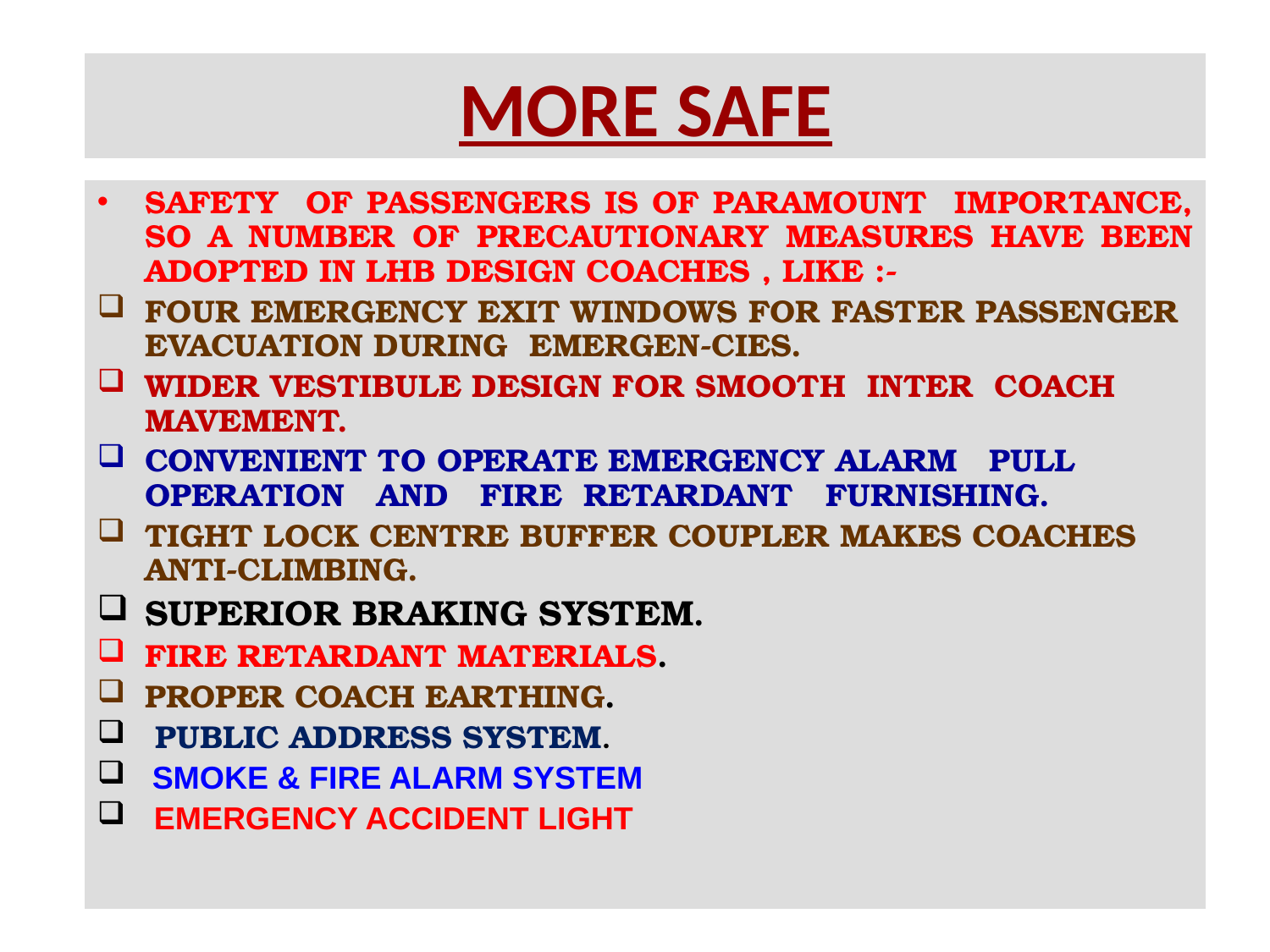

# MORE SAFE
SAFETY  OF PASSENGERS IS OF PARAMOUNT  IMPORTANCE, SO A NUMBER OF PRECAUTIONARY MEASURES HAVE BEEN ADOPTED IN LHB DESIGN COACHES , LIKE :-
FOUR EMERGENCY EXIT WINDOWS FOR FASTER PASSENGER EVACUATION DURING  EMERGEN-CIES.
WIDER VESTIBULE DESIGN FOR SMOOTH  INTER  COACH MAVEMENT.
CONVENIENT TO OPERATE EMERGENCY ALARM   PULL   OPERATION   AND   FIRE  RETARDANT   FURNISHING.
TIGHT LOCK CENTRE BUFFER COUPLER MAKES COACHES ANTI-CLIMBING.
SUPERIOR BRAKING SYSTEM.
FIRE RETARDANT MATERIALS.
PROPER COACH EARTHING.
 PUBLIC ADDRESS SYSTEM.
 SMOKE & FIRE ALARM SYSTEM
 EMERGENCY ACCIDENT LIGHT